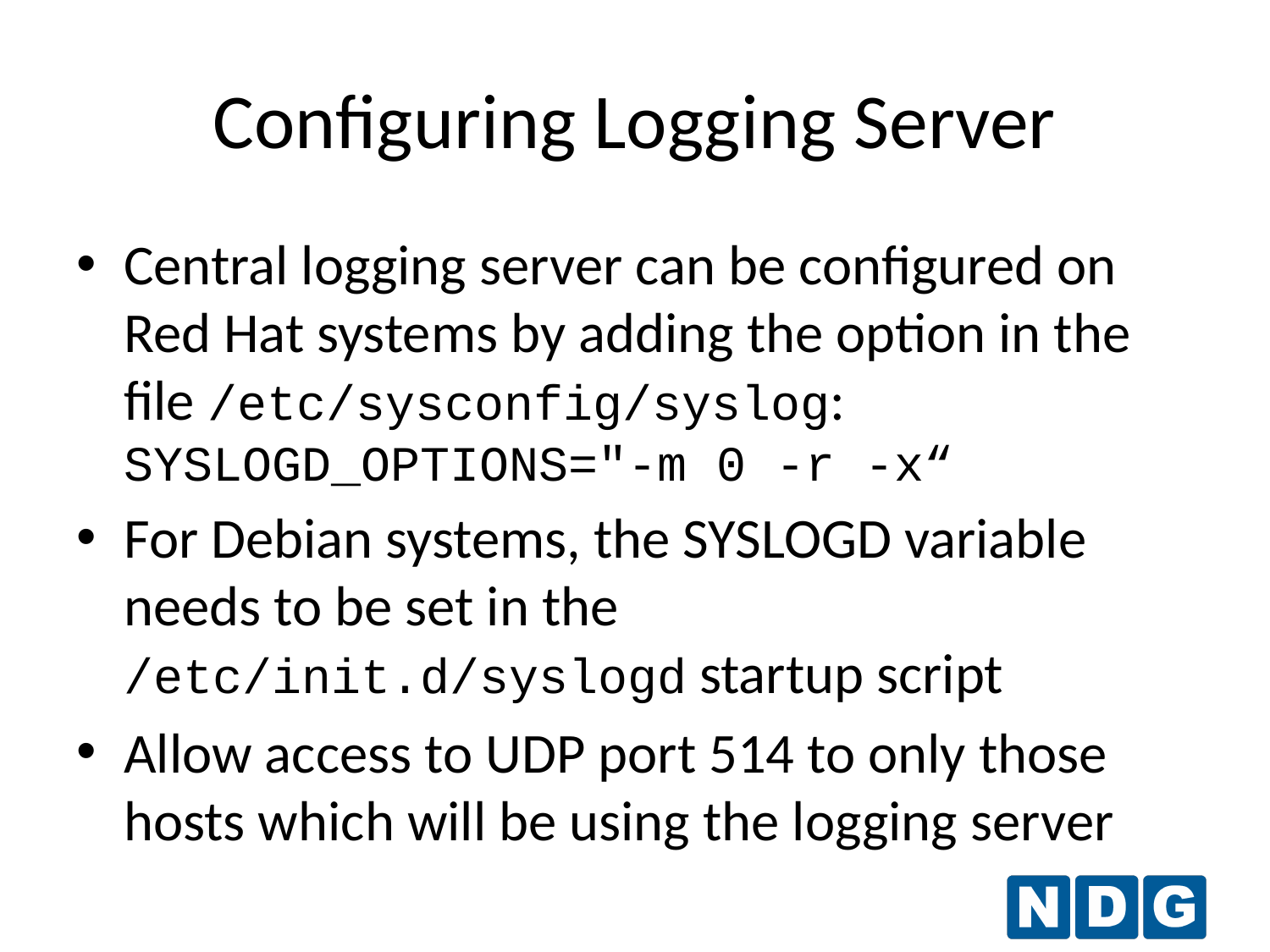

Configuring Logging Server
Central logging server can be configured on Red Hat systems by adding the option in the file /etc/sysconfig/syslog:	SYSLOGD_OPTIONS="-m 0 -r -x“
For Debian systems, the SYSLOGD variable needs to be set in the /etc/init.d/syslogd startup script
Allow access to UDP port 514 to only those hosts which will be using the logging server